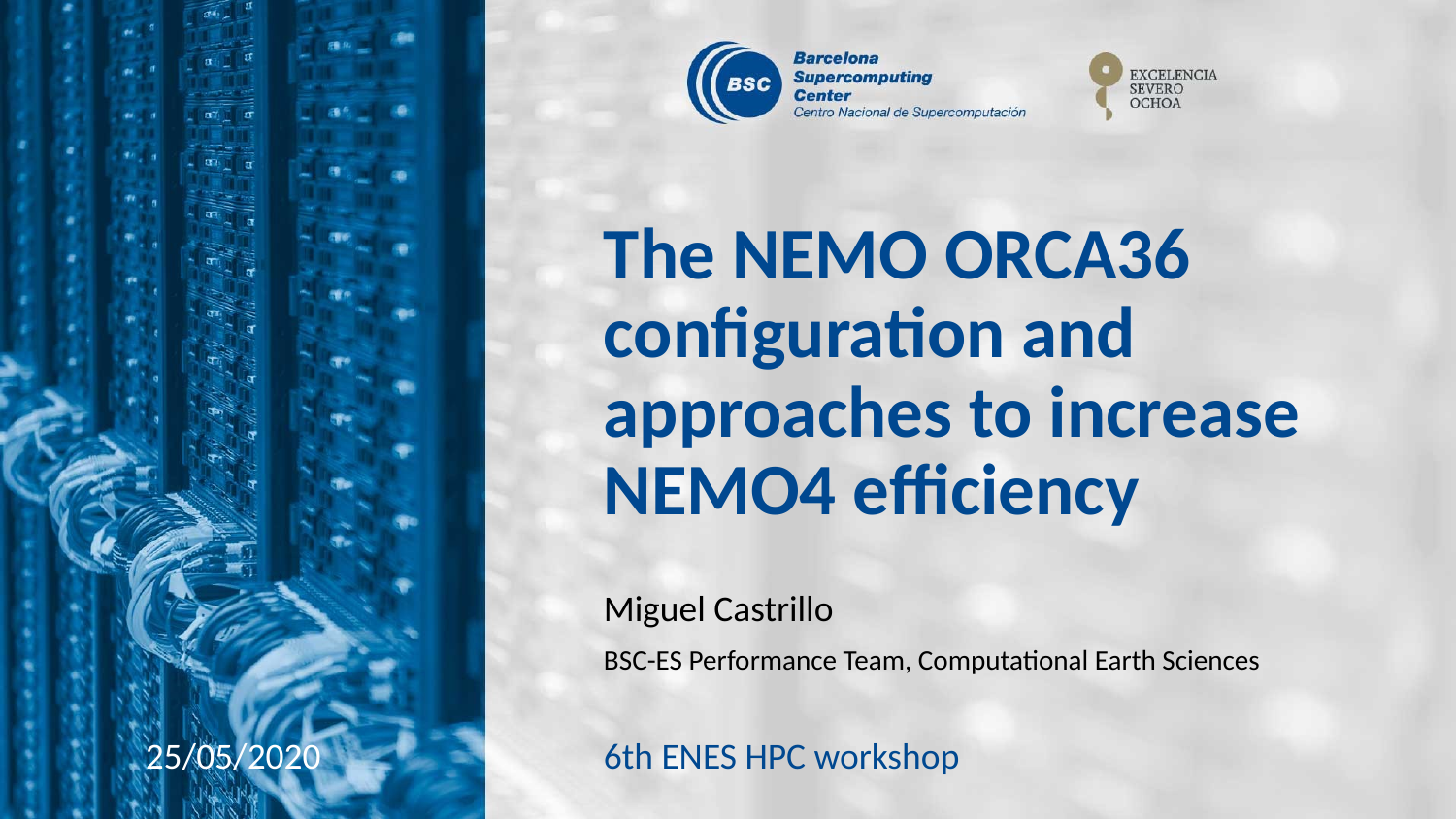

# The NEMO ORCA36 configuration and approaches to increase NEMO4 efficiency
Miguel Castrillo
BSC-ES Performance Team, Computational Earth Sciences
25/05/2020
6th ENES HPC workshop